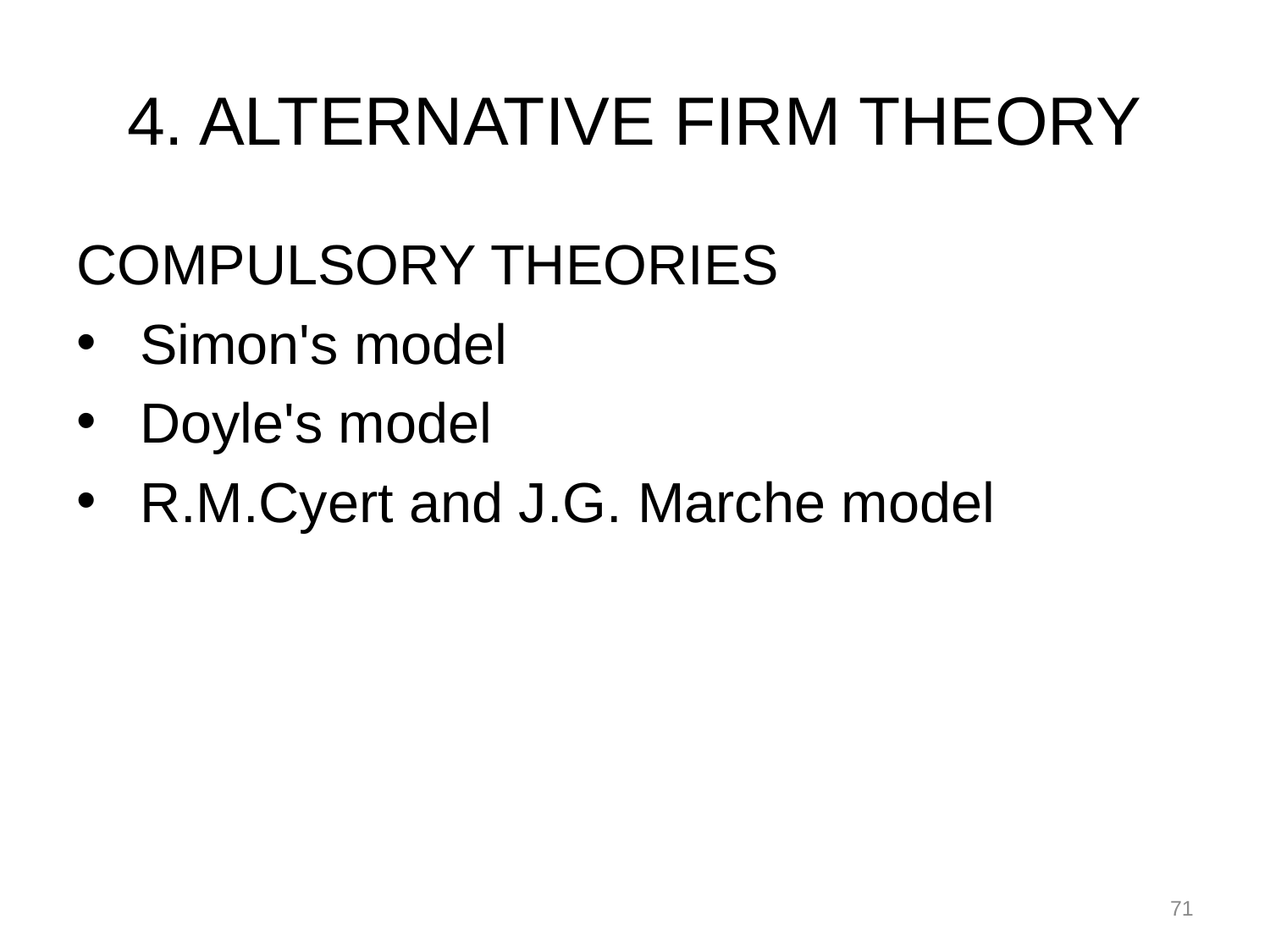

# 4. ALTERNATIVE FIRM THEORY
COMPULSORY THEORIES
Simon's model
Doyle's model
R.M.Cyert and J.G. Marche model
71